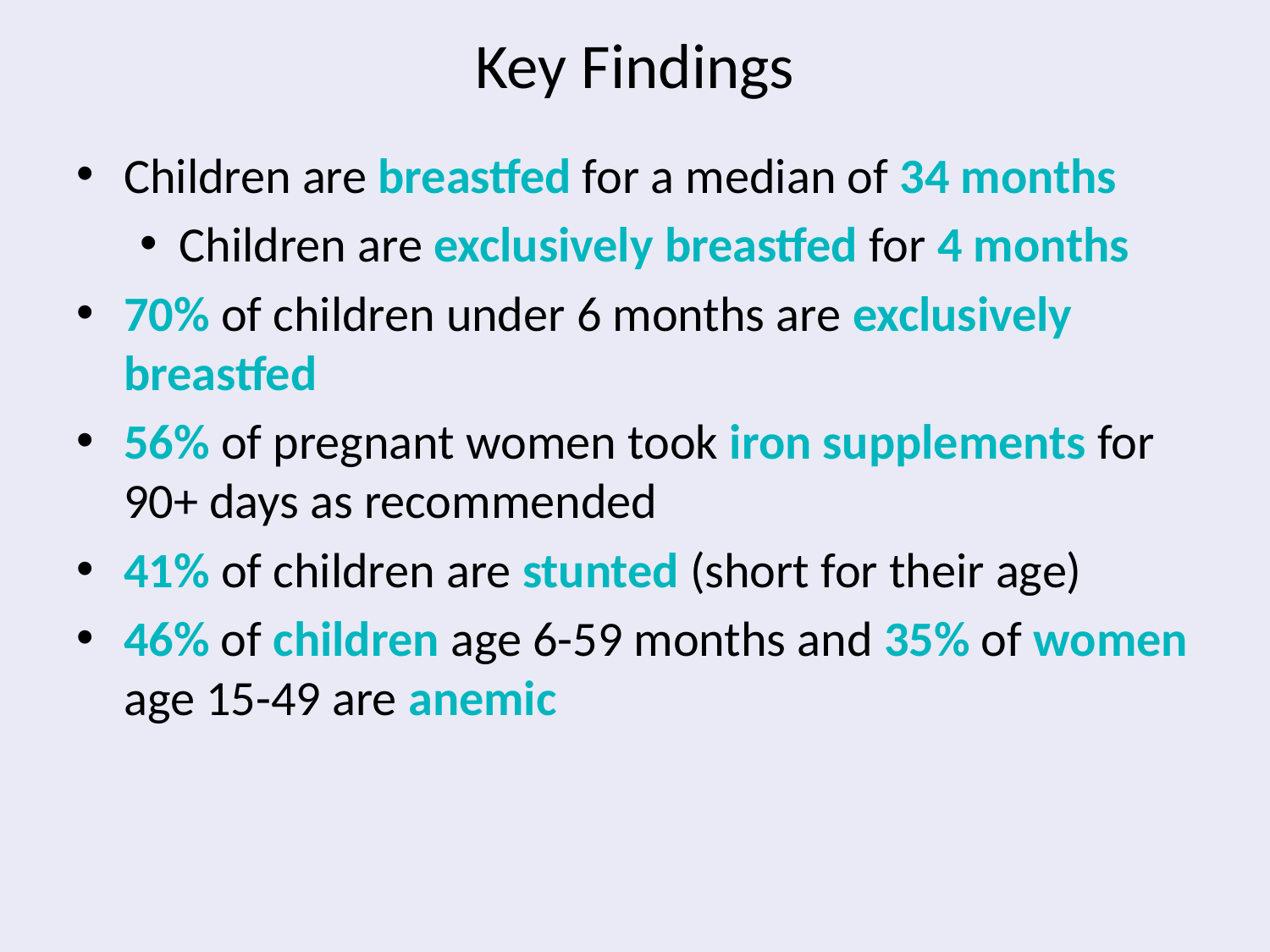

# Key Findings
Children are breastfed for a median of 34 months
Children are exclusively breastfed for 4 months
70% of children under 6 months are exclusively breastfed
56% of pregnant women took iron supplements for 90+ days as recommended
41% of children are stunted (short for their age)
46% of children age 6-59 months and 35% of women age 15-49 are anemic